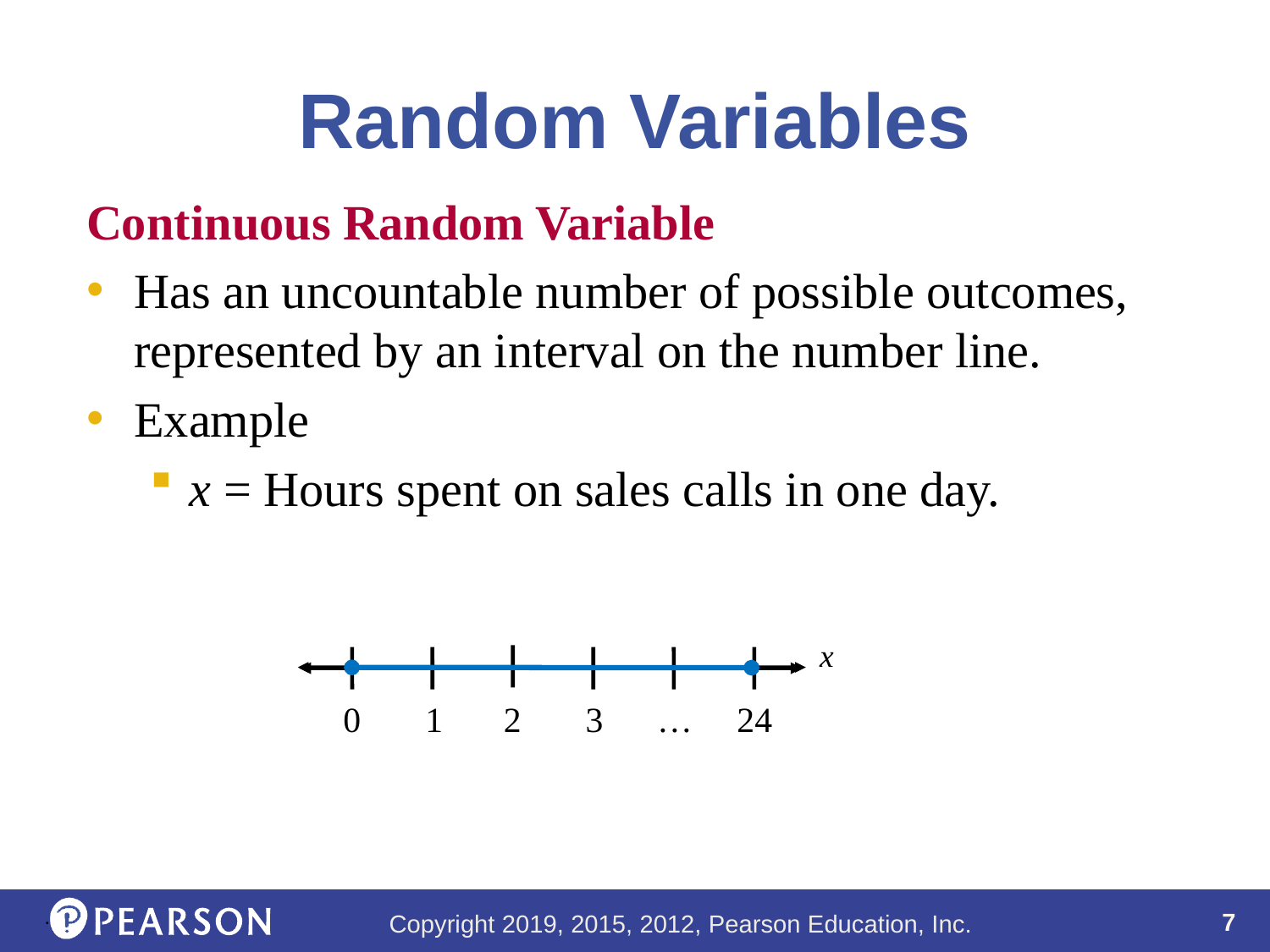

# Random Variables
Continuous Random Variable
Has an uncountable number of possible outcomes, represented by an interval on the number line.
Example
x = Hours spent on sales calls in one day.

x

0
1
2
3
…
24
.